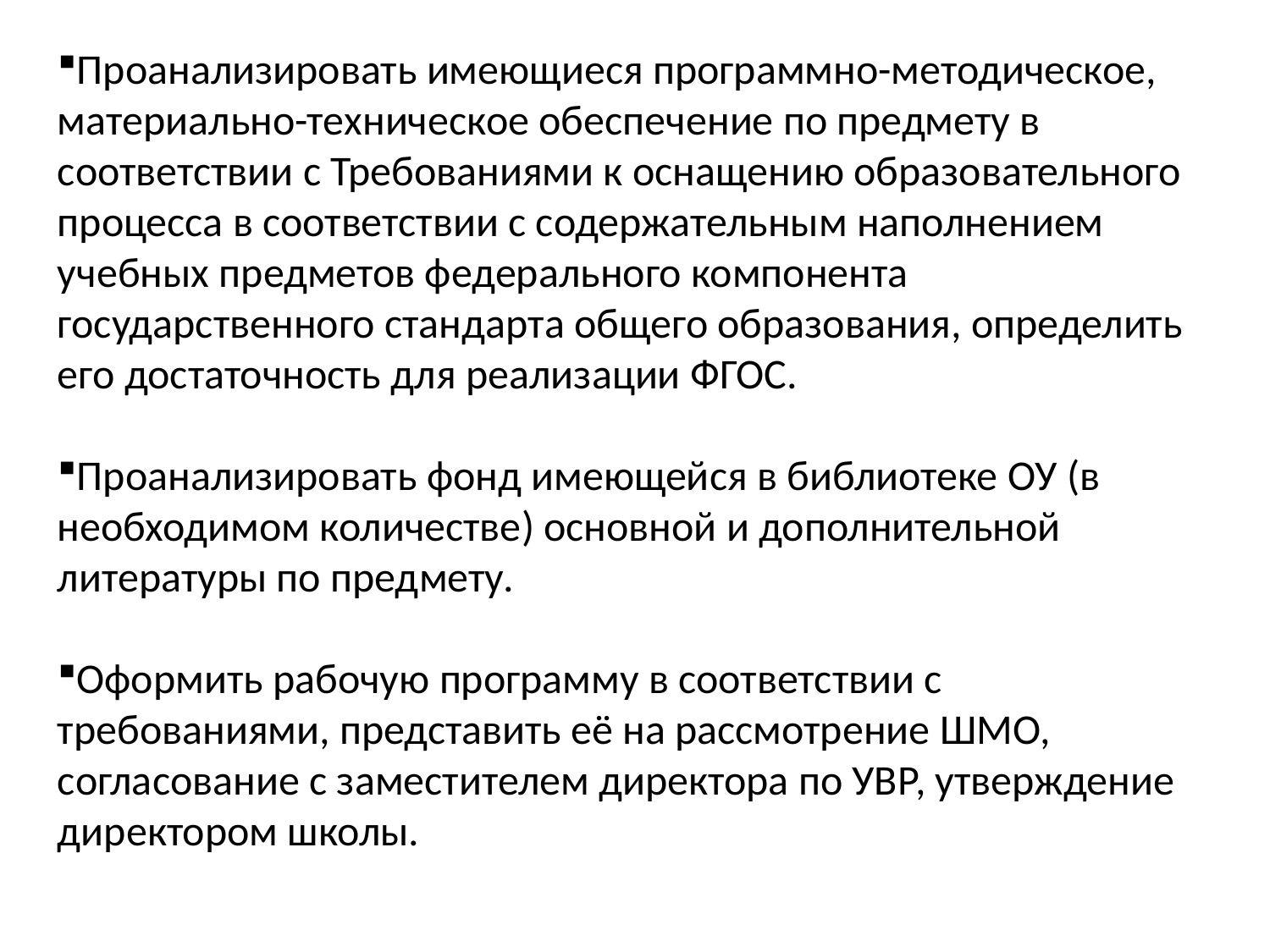

Проанализировать имеющиеся программно-методическое, материально-техническое обеспечение по предмету в соответствии с Требованиями к оснащению образовательного процесса в соответствии с содержательным наполнением учебных предметов федерального компонента государственного стандарта общего образования, определить его достаточность для реализации ФГОС.

Проанализировать фонд имеющейся в библиотеке ОУ (в необходимом количестве) основной и дополнительной литературы по предмету.

Оформить рабочую программу в соответствии с требованиями, представить её на рассмотрение ШМО, согласование с заместителем директора по УВР, утверждение директором школы.